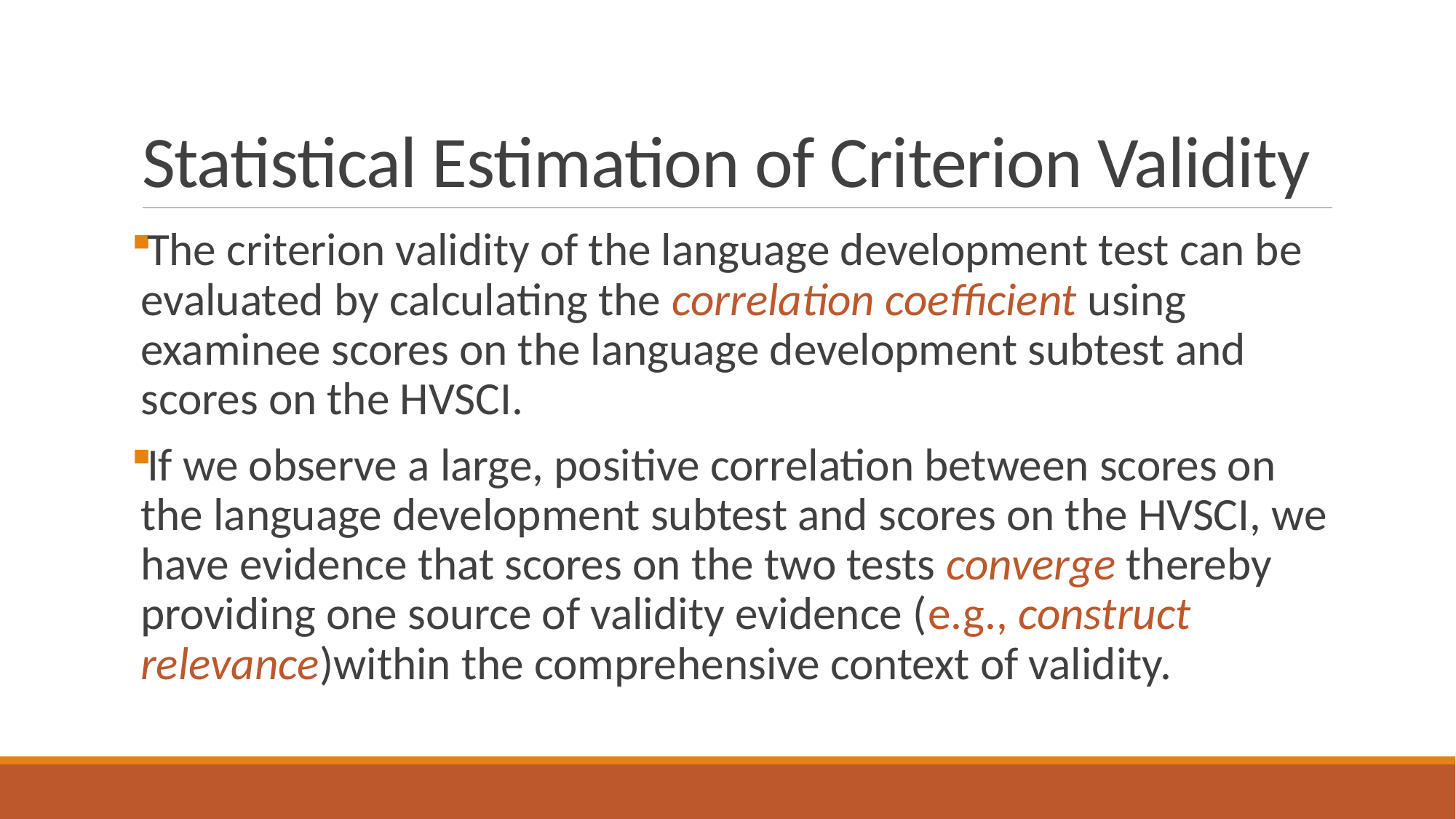

# Statistical Estimation of Criterion Validity
The criterion validity of the language development test can be evaluated by calculating the correlation coefficient using examinee scores on the language development subtest and scores on the HVSCI.
If we observe a large, positive correlation between scores on the language development subtest and scores on the HVSCI, we have evidence that scores on the two tests converge thereby providing one source of validity evidence (e.g., construct relevance)within the comprehensive context of validity.